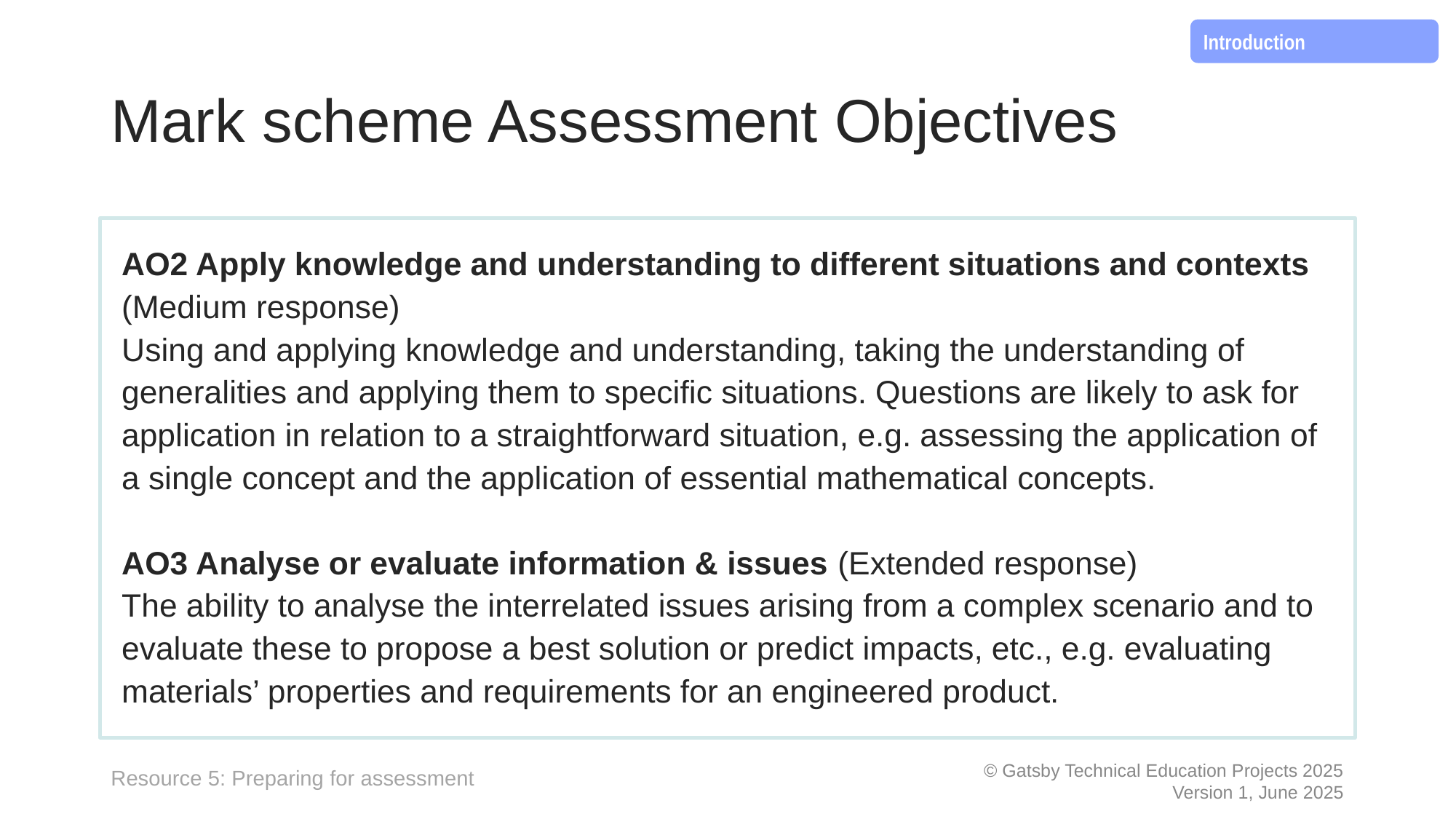

Introduction
# Mark scheme Assessment Objectives
AO2 Apply knowledge and understanding to different situations and contexts (Medium response)
Using and applying knowledge and understanding, taking the understanding of generalities and applying them to specific situations. Questions are likely to ask for application in relation to a straightforward situation, e.g. assessing the application of a single concept and the application of essential mathematical concepts.

AO3 Analyse or evaluate information & issues (Extended response)
The ability to analyse the interrelated issues arising from a complex scenario and to evaluate these to propose a best solution or predict impacts, etc., e.g. evaluating materials’ properties and requirements for an engineered product.
Resource 5: Preparing for assessment